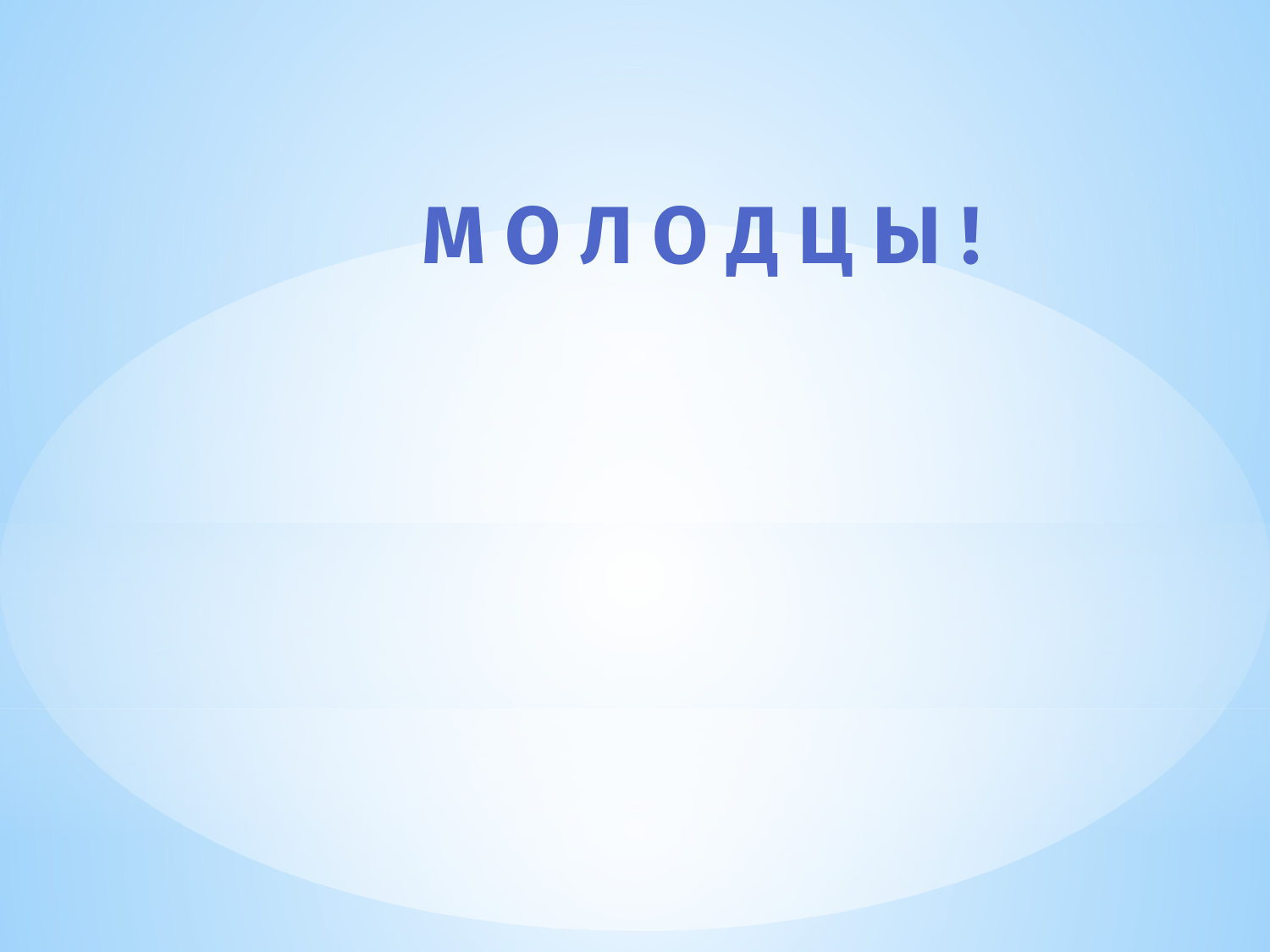

# М О Л О Д Ц Ы !